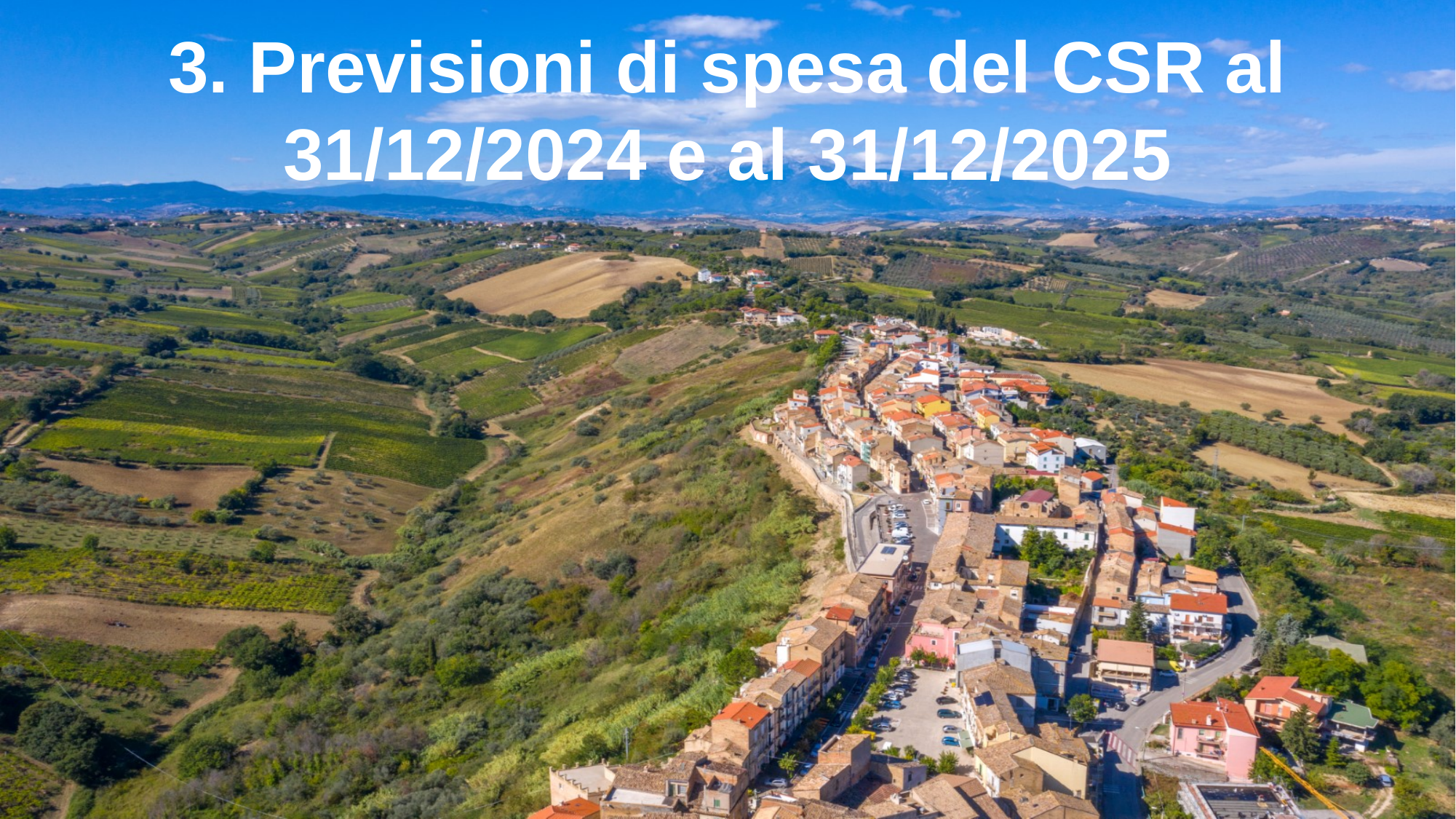

3. Previsioni di spesa del CSR al 31/12/2024 e al 31/12/2025